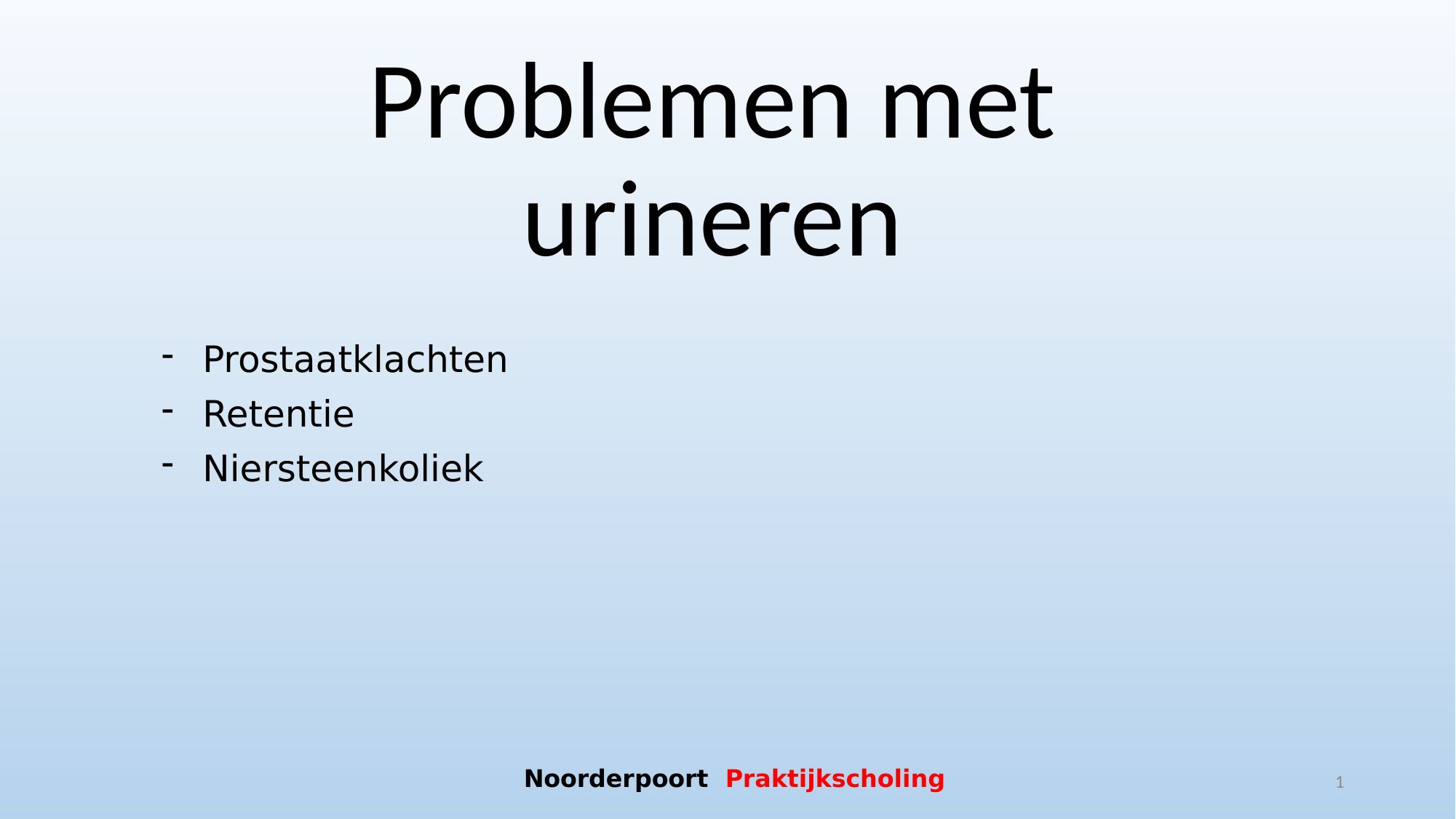

# Problemen met urineren
Prostaatklachten
Retentie
Niersteenkoliek

Noorderpoort  Praktijkscholing
1